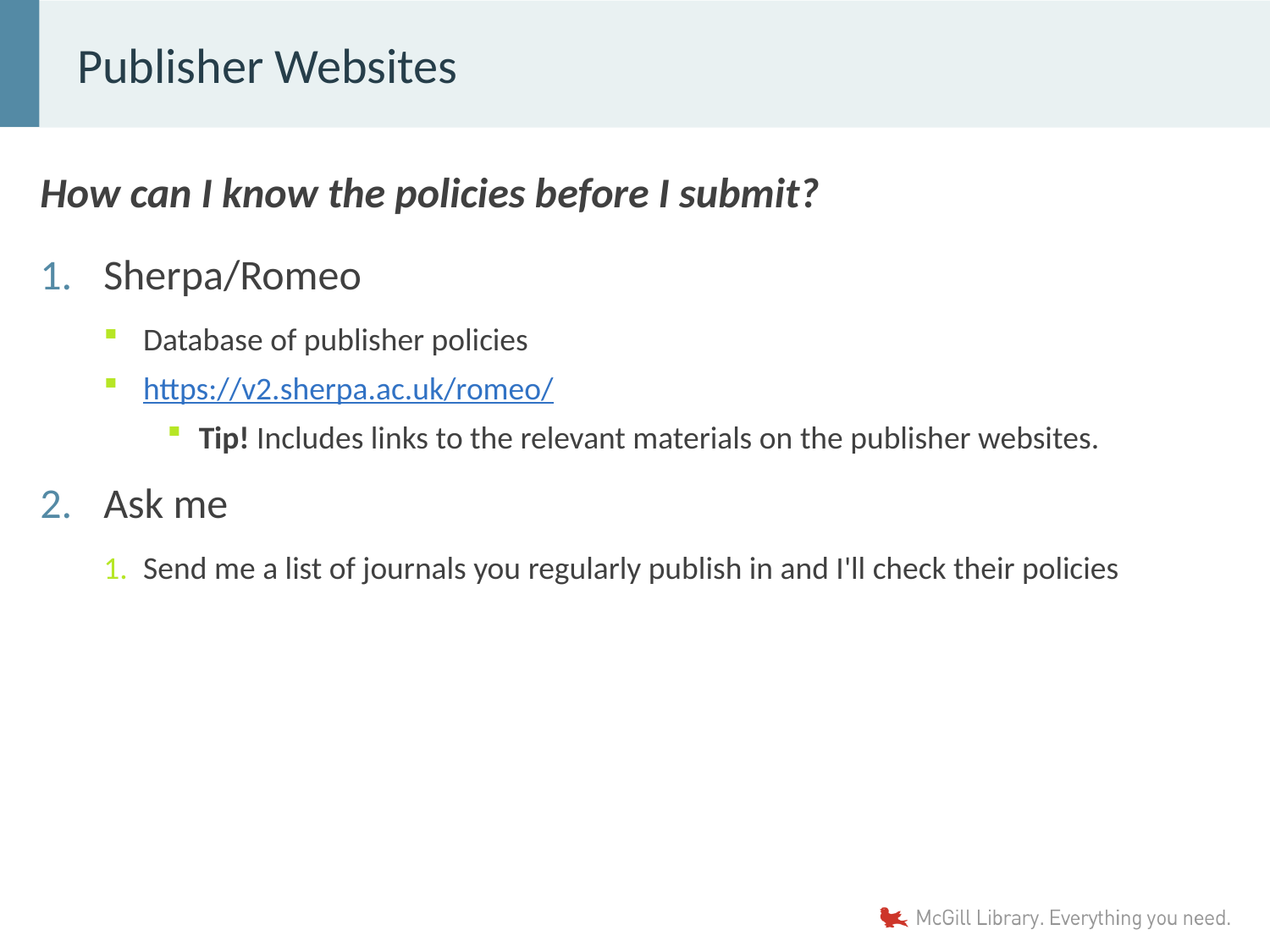

# Publisher Websites
How can I know the policies before I submit?
Sherpa/Romeo
Database of publisher policies
https://v2.sherpa.ac.uk/romeo/
Tip! Includes links to the relevant materials on the publisher websites.
Ask me
Send me a list of journals you regularly publish in and I'll check their policies